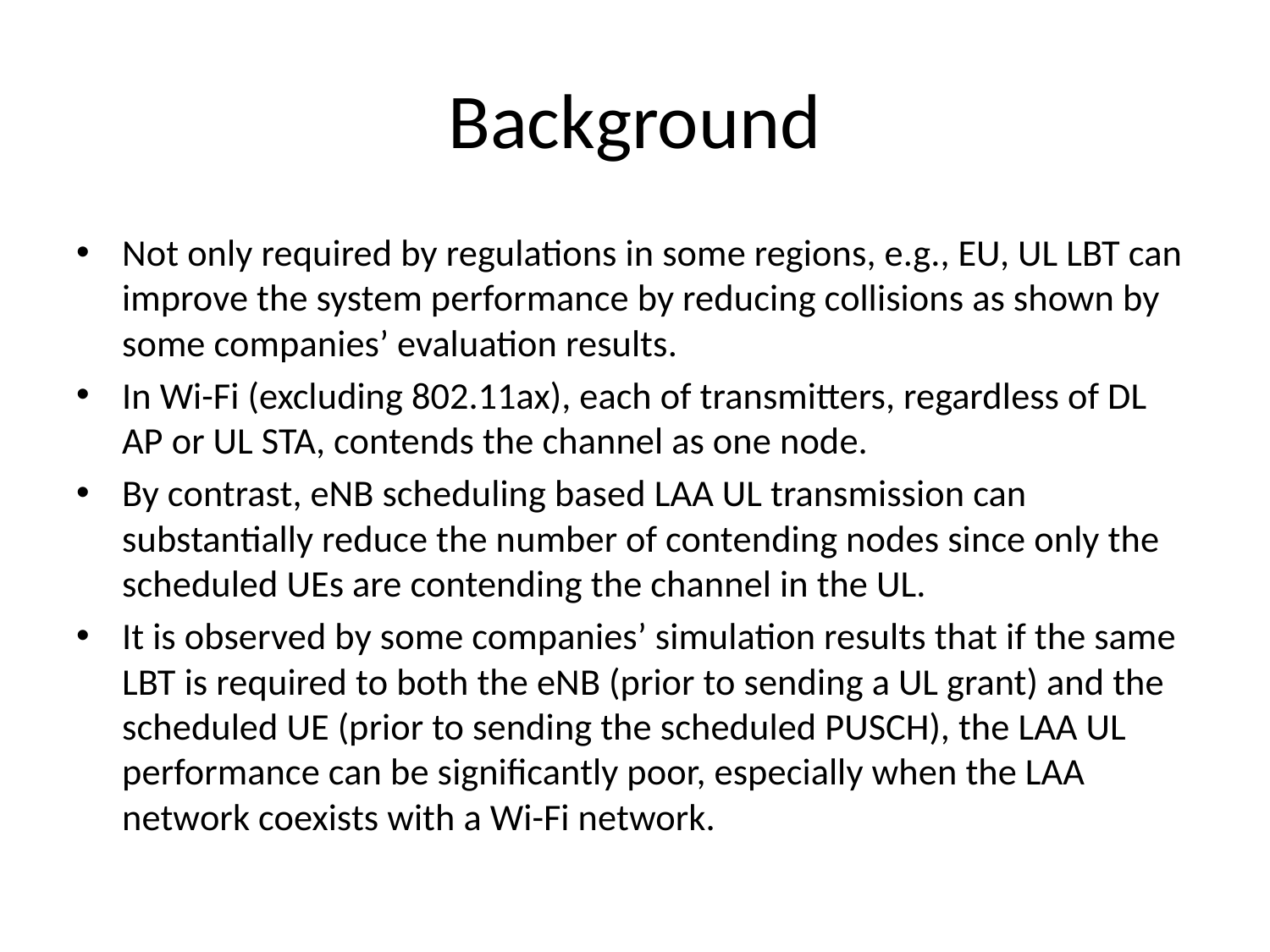

# Background
Not only required by regulations in some regions, e.g., EU, UL LBT can improve the system performance by reducing collisions as shown by some companies’ evaluation results.
In Wi-Fi (excluding 802.11ax), each of transmitters, regardless of DL AP or UL STA, contends the channel as one node.
By contrast, eNB scheduling based LAA UL transmission can substantially reduce the number of contending nodes since only the scheduled UEs are contending the channel in the UL.
It is observed by some companies’ simulation results that if the same LBT is required to both the eNB (prior to sending a UL grant) and the scheduled UE (prior to sending the scheduled PUSCH), the LAA UL performance can be significantly poor, especially when the LAA network coexists with a Wi-Fi network.